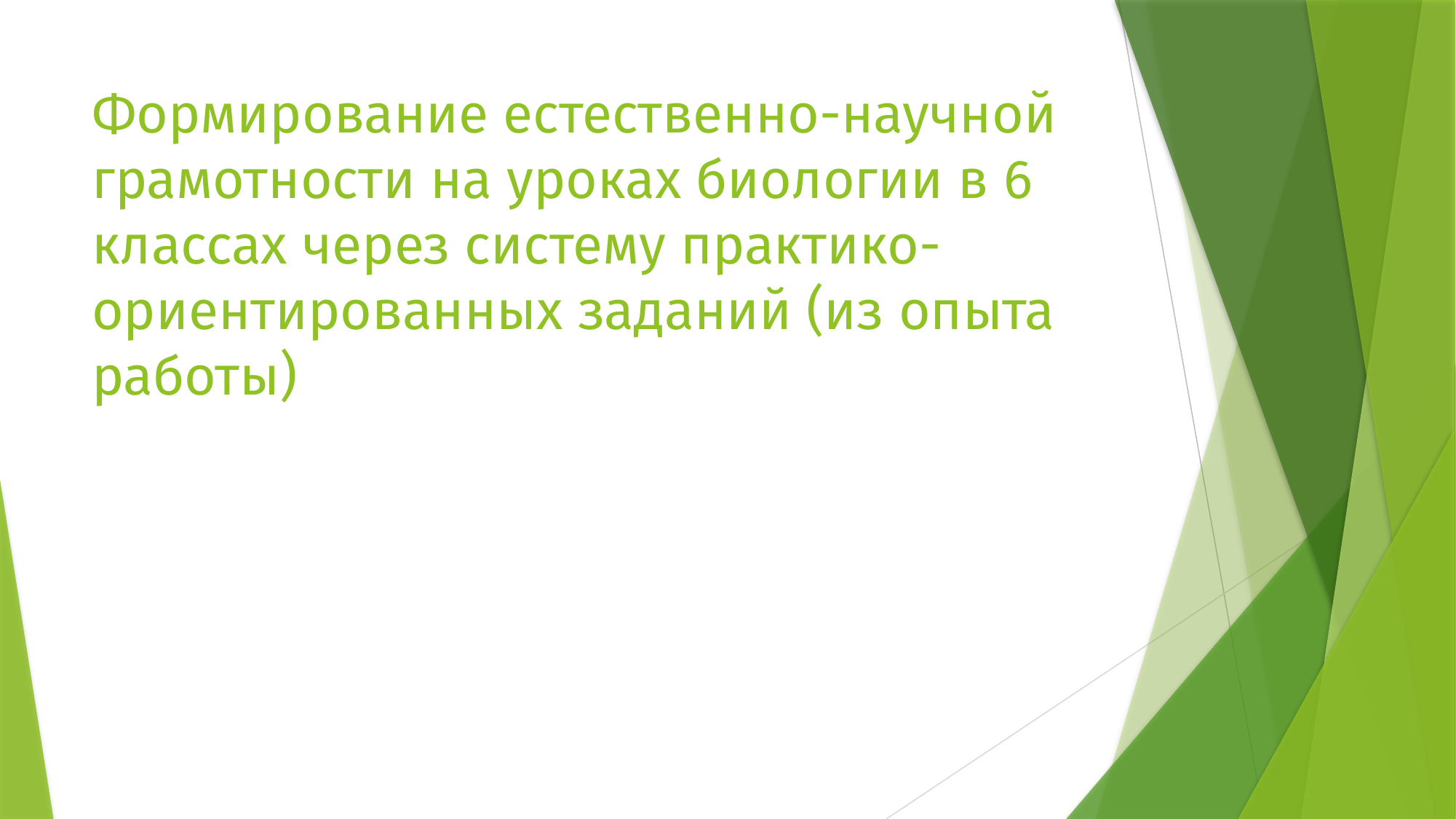

# Формирование естественно-научной грамотности на уроках биологии в 6 классах через систему практико-ориентированных заданий (из опыта работы)